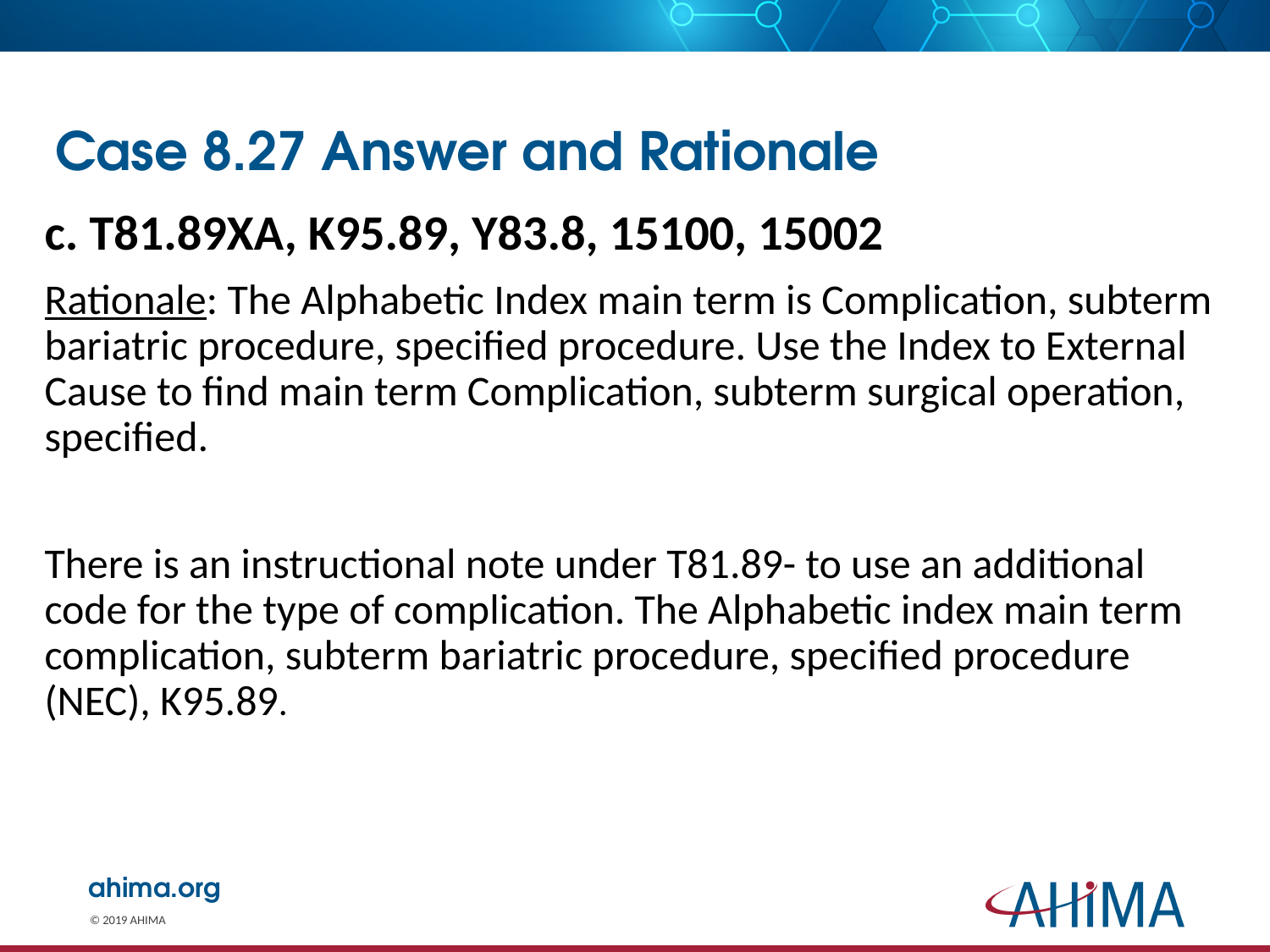

# Case 8.27 Answer and Rationale
c. T81.89XA, K95.89, Y83.8, 15100, 15002
Rationale: The Alphabetic Index main term is Complication, subterm bariatric procedure, specified procedure. Use the Index to External Cause to find main term Complication, subterm surgical operation, specified.

There is an instructional note under T81.89- to use an additional code for the type of complication. The Alphabetic index main term complication, subterm bariatric procedure, specified procedure (NEC), K95.89.